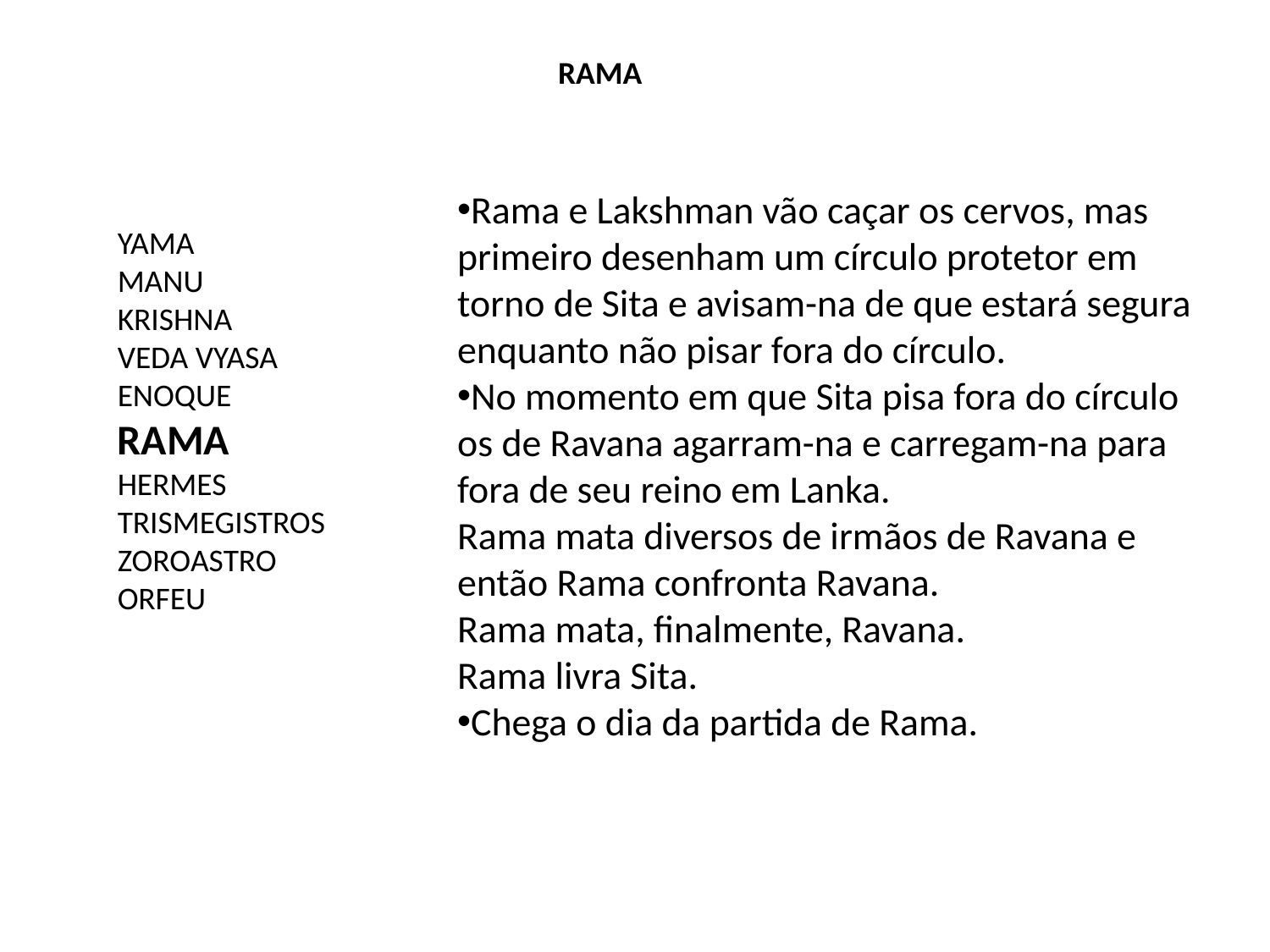

RAMA
Rama e Lakshman vão caçar os cervos, mas primeiro desenham um círculo protetor em torno de Sita e avisam-na de que estará segura enquanto não pisar fora do círculo.
No momento em que Sita pisa fora do círculo os de Ravana agarram-na e carregam-na para fora de seu reino em Lanka.
Rama mata diversos de irmãos de Ravana e então Rama confronta Ravana.
Rama mata, finalmente, Ravana.
Rama livra Sita.
Chega o dia da partida de Rama.
YAMA
MANU
KRISHNA
VEDA VYASA
ENOQUE
RAMA
HERMES TRISMEGISTROS
ZOROASTRO
ORFEU